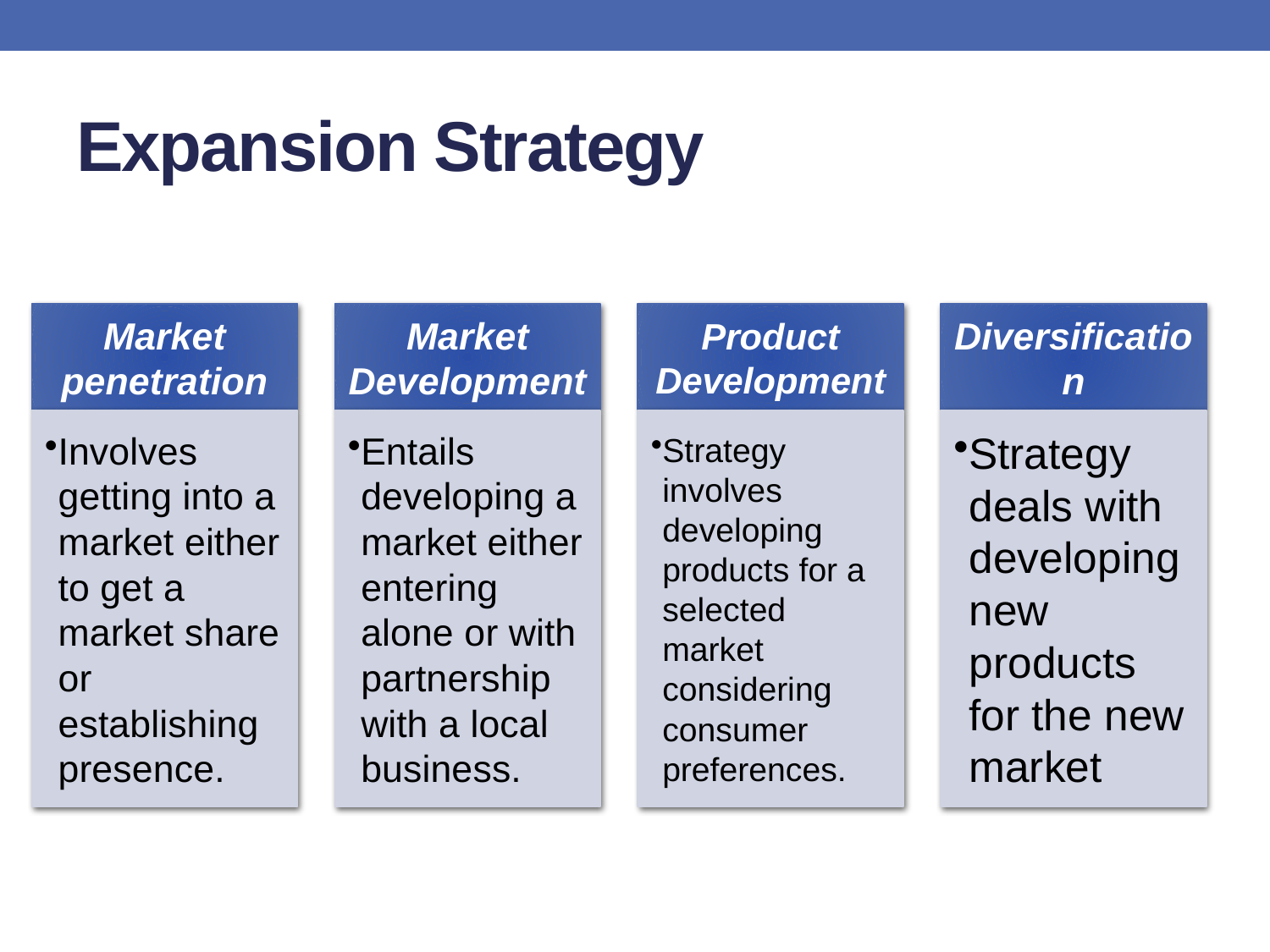

# Expansion Strategy
Market penetration
Market Development
Entails developing a market either entering alone or with partnership with a local business.
Product Development
Strategy involves developing products for a selected market considering consumer preferences.
Diversification
Involves getting into a market either to get a market share or establishing presence.
Strategy deals with developing new products for the new market